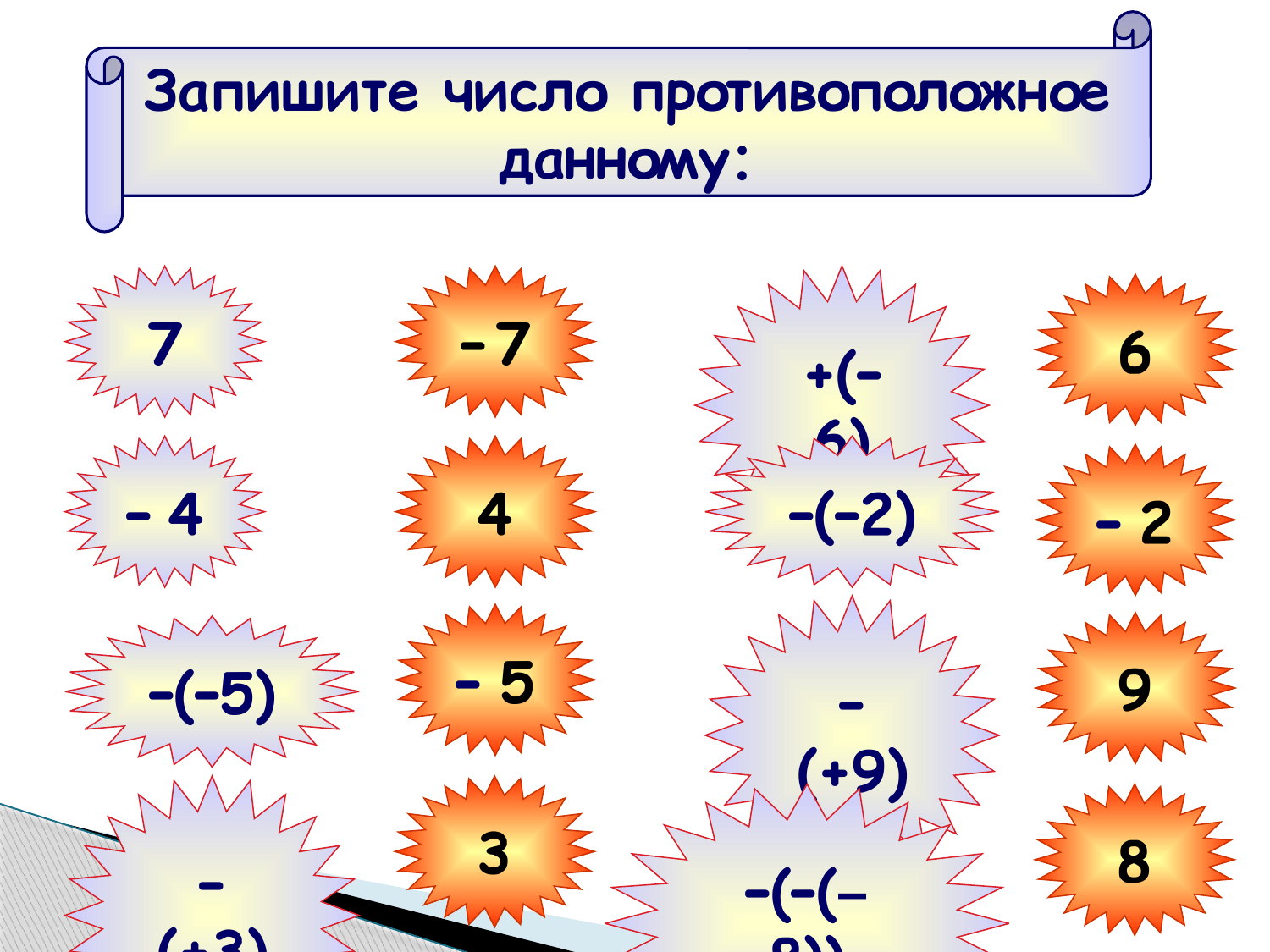

Запишите число противоположное данному:
7
– 7
+(–6)
6
– 4
4
–(–2)
– 2
–(+9)
– 5
9
–(–5)
–(+3)
3
–(–(–8))
8